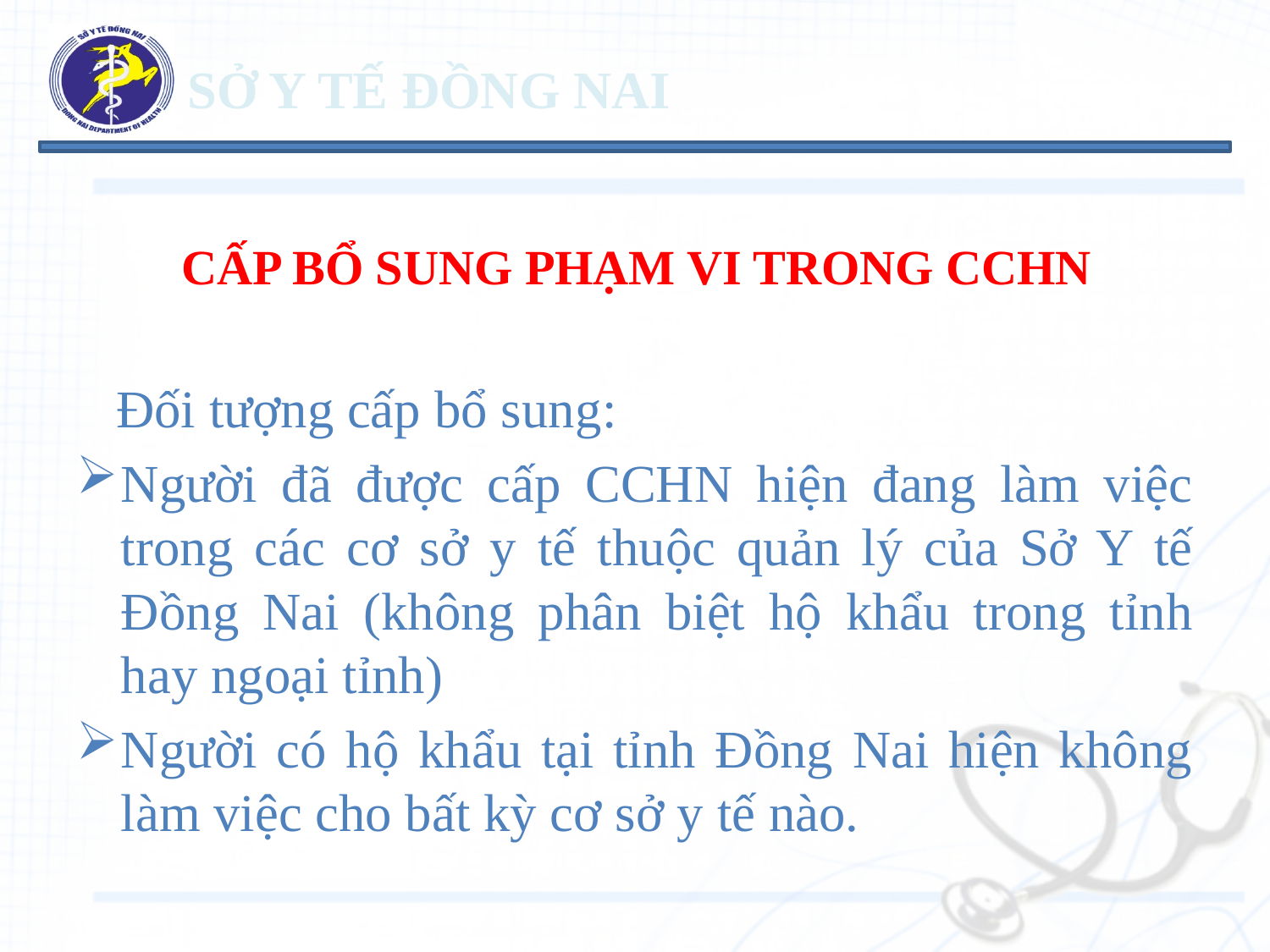

# CẤP BỔ SUNG PHẠM VI TRONG CCHN
   Đối tượng cấp bổ sung:
Người đã được cấp CCHN hiện đang làm việc trong các cơ sở y tế thuộc quản lý của Sở Y tế Đồng Nai (không phân biệt hộ khẩu trong tỉnh hay ngoại tỉnh)
Người có hộ khẩu tại tỉnh Đồng Nai hiện không làm việc cho bất kỳ cơ sở y tế nào.